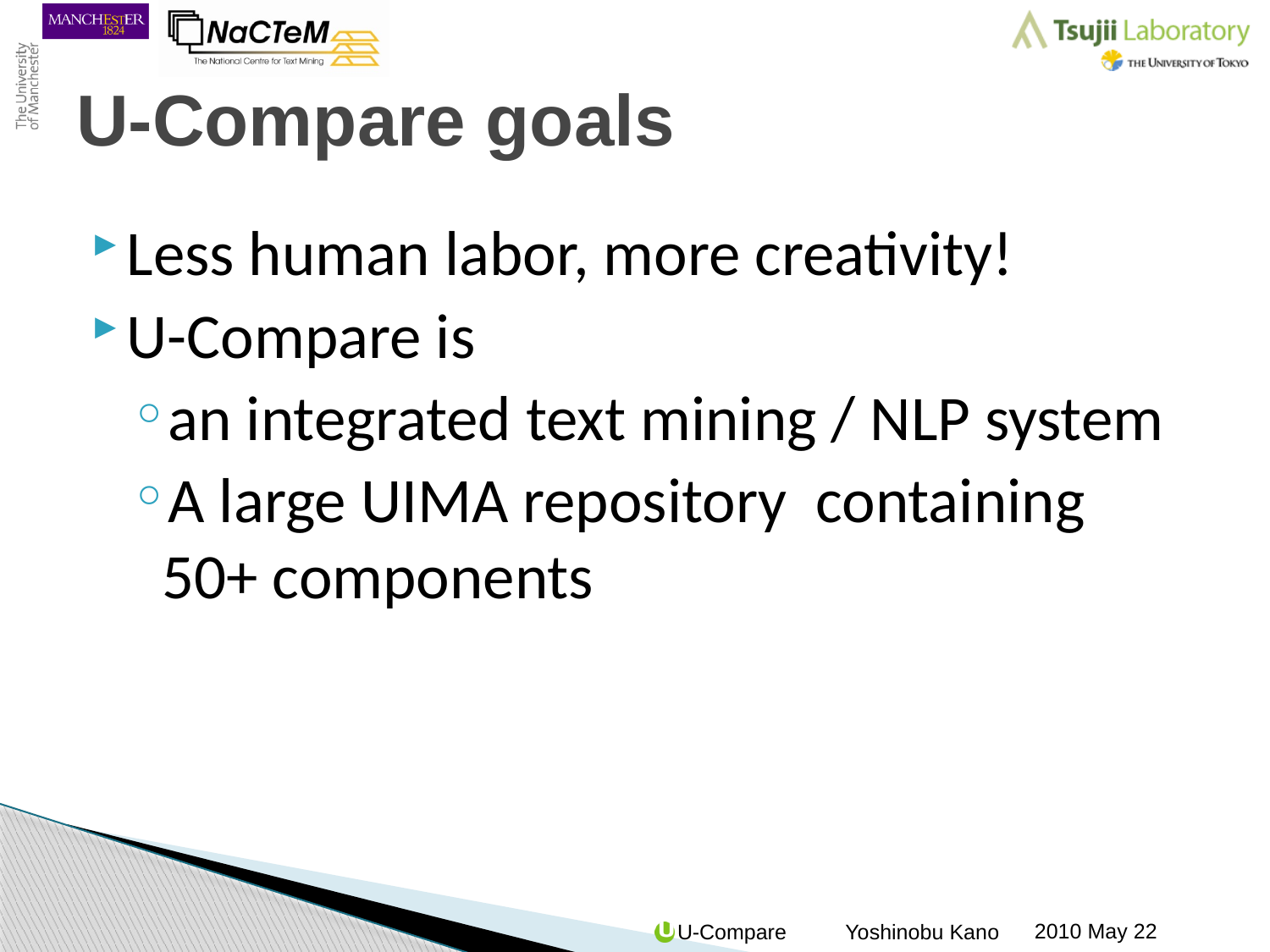

# U-Compare goals
Less human labor, more creativity!
U-Compare is
an integrated text mining / NLP system
A large UIMA repository  containing 50+ components

2010 May 22
U-Compare          Yoshinobu Kano